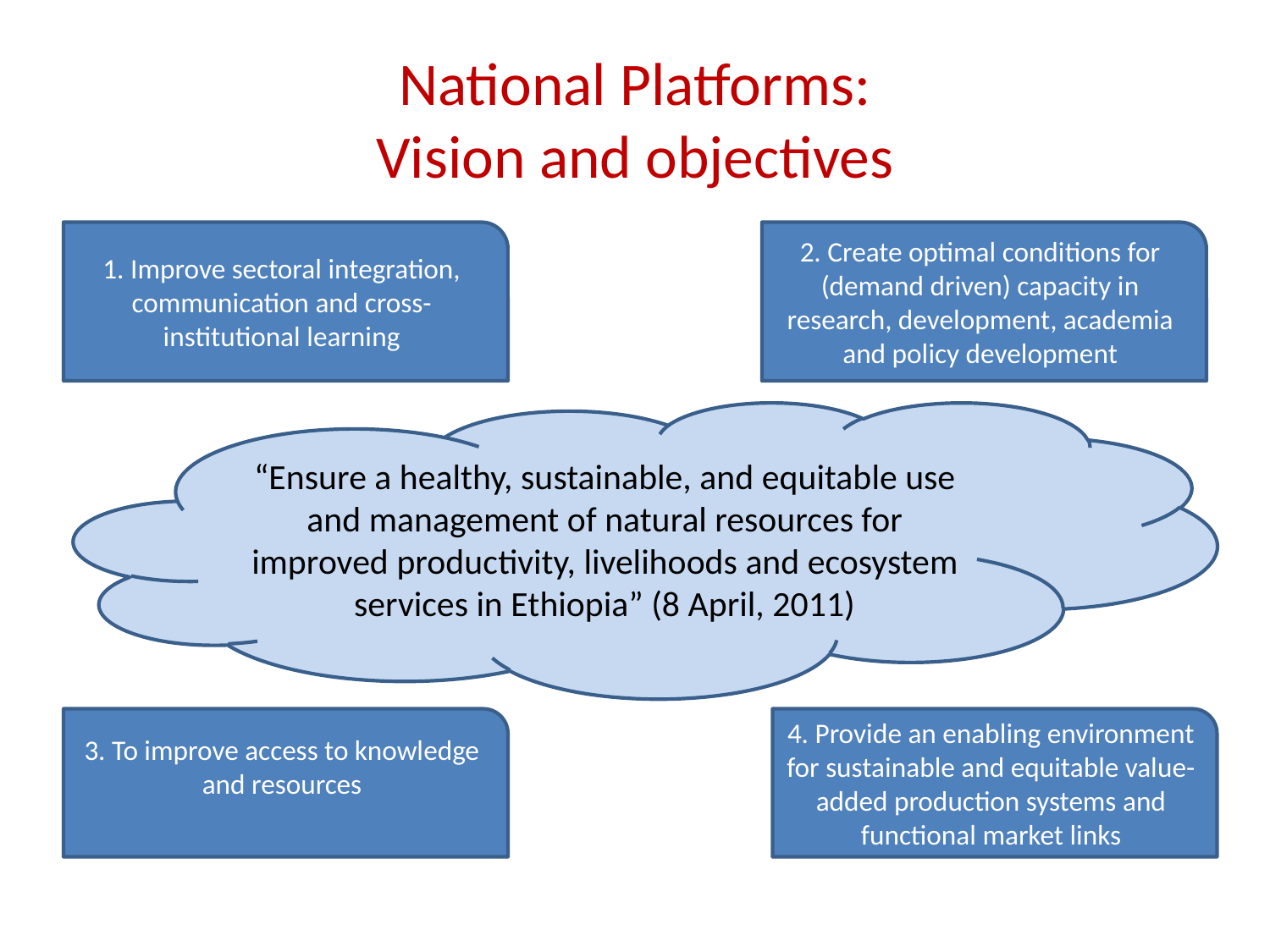

# National Platforms: Vision and objectives

1. Improve sectoral integration, communication and cross-institutional learning

2. Create optimal conditions for (demand driven) capacity in research, development, academia and policy development

“Ensure a healthy, sustainable, and equitable use and management of natural resources for improved productivity, livelihoods and ecosystem services in Ethiopia” (8 April, 2011)

3. To improve access to knowledge and resources

4. Provide an enabling environment for sustainable and equitable value-added production systems and functional market links